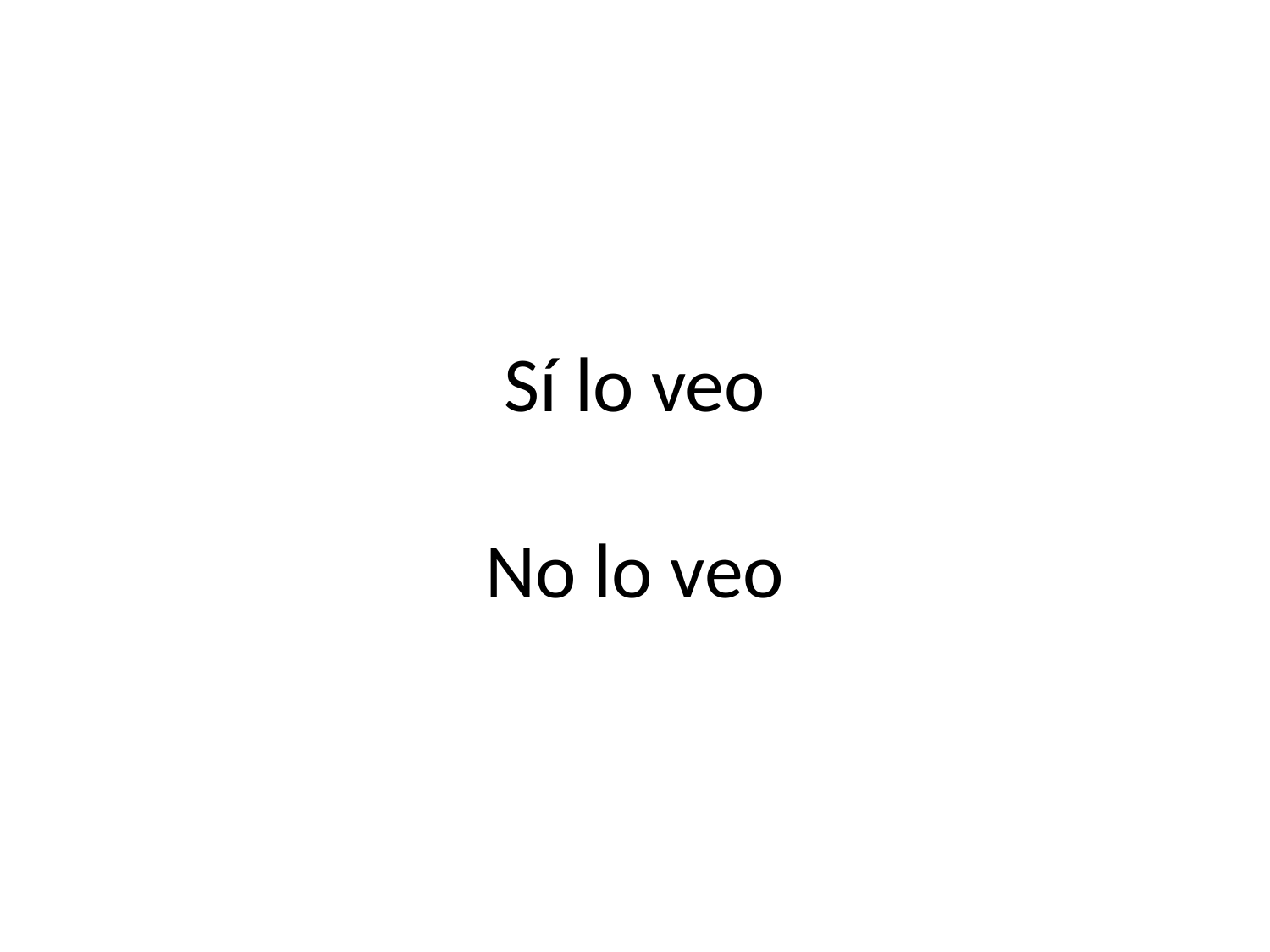

# Sí lo veo No lo veo